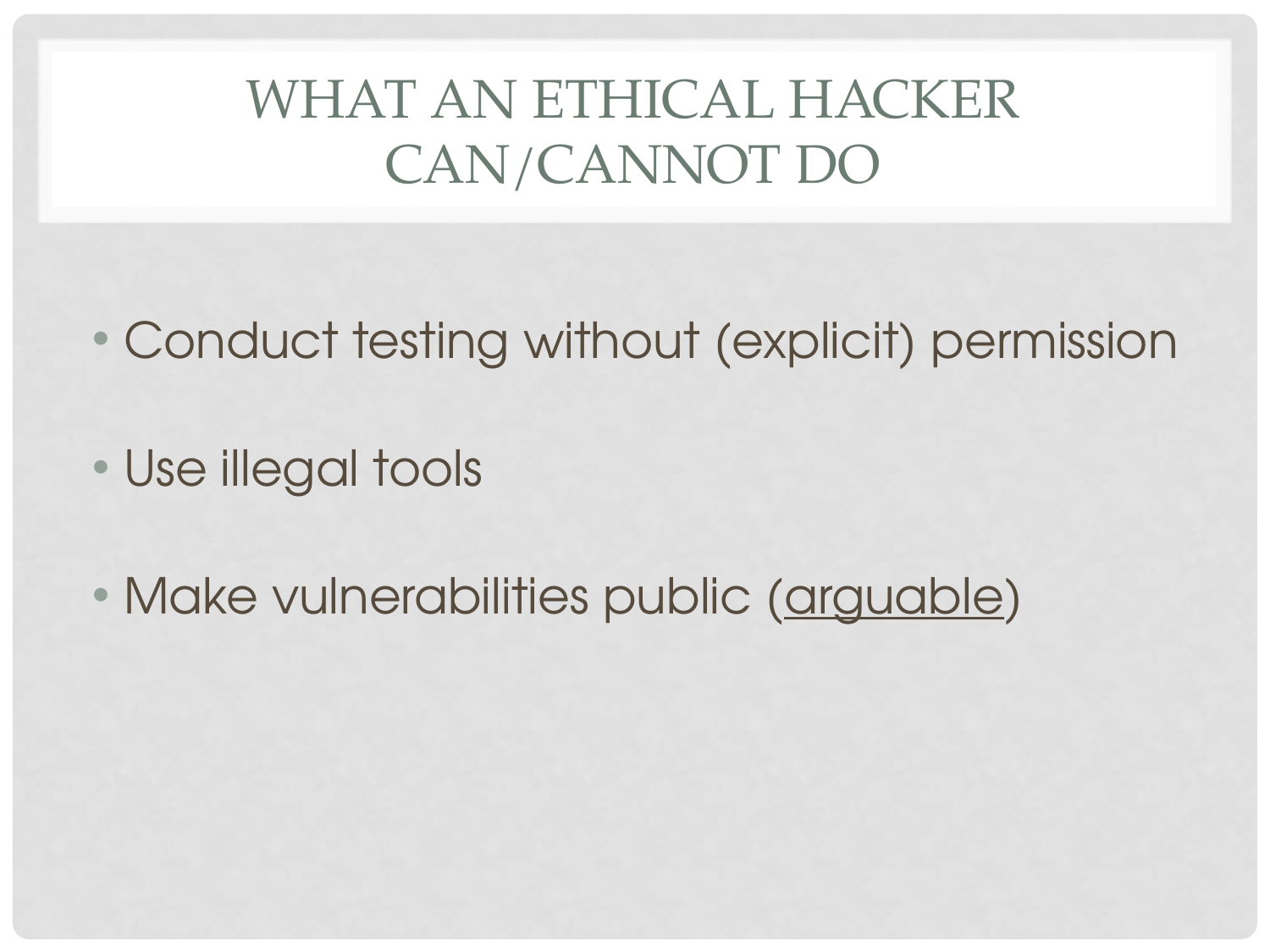

# What an ethical hacker can/cannot do
Conduct testing without (explicit) permission
Use illegal tools
Make vulnerabilities public (arguable)